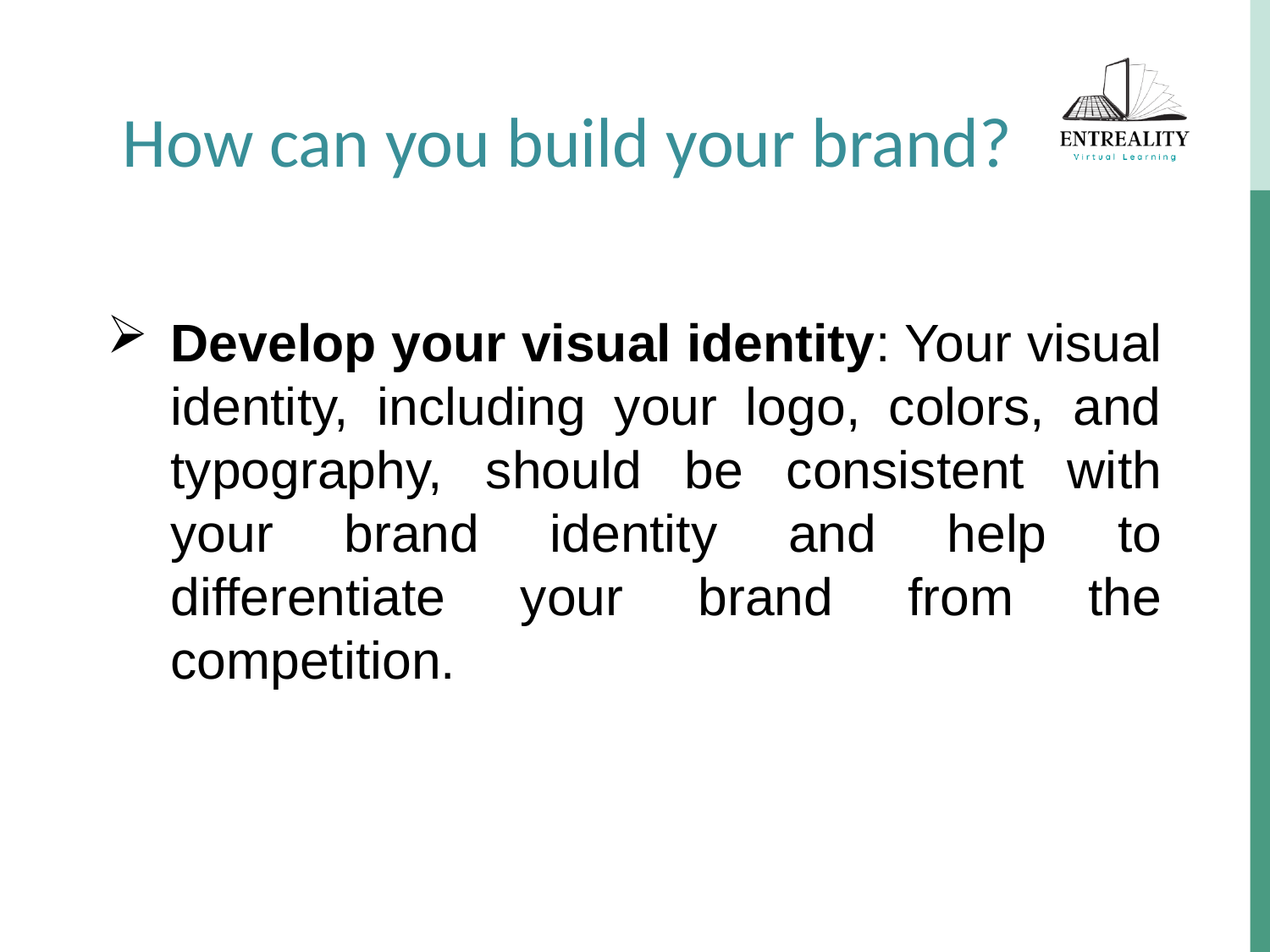

How can you build your brand?
Develop your visual identity: Your visual identity, including your logo, colors, and typography, should be consistent with your brand identity and help to differentiate your brand from the competition.